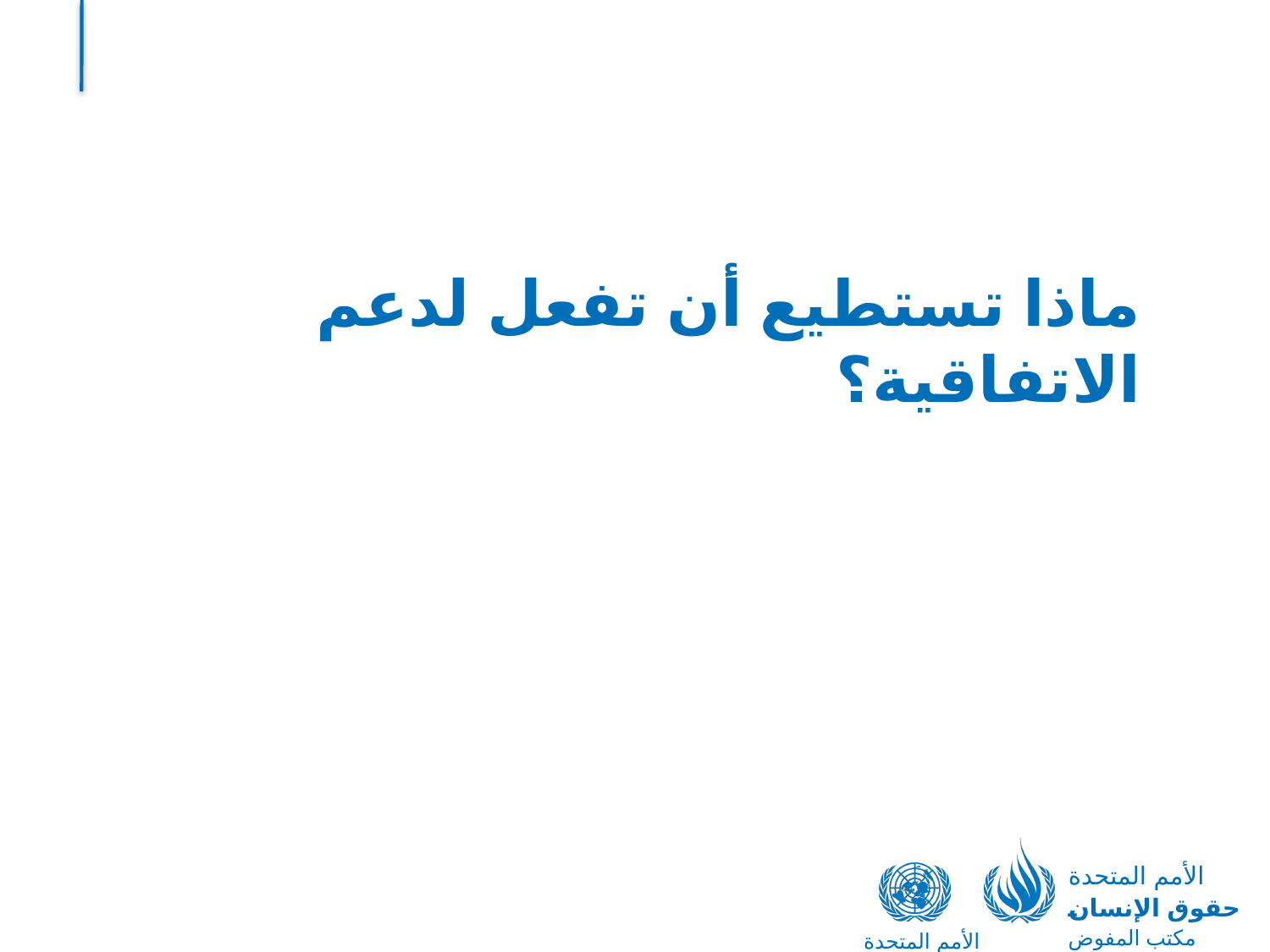

# ماذا تستطيع أن تفعل لدعم الاتفاقية؟
الأمم المتحدة
حقوق الإنسان
مكتب المفوض السامي
الأمم المتحدة